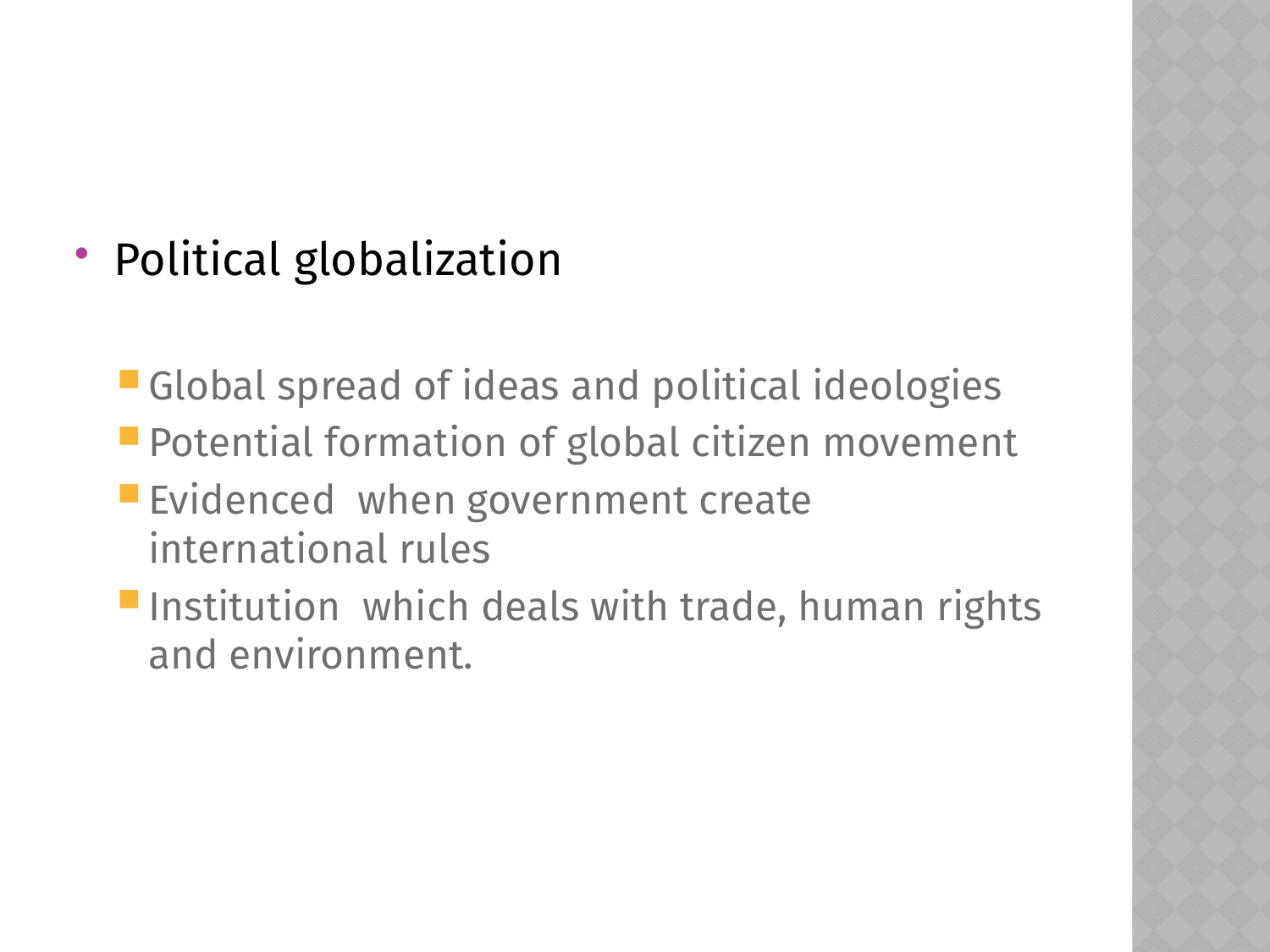

Political globalization

Global spread of ideas and political ideologies
Potential formation of global citizen movement
Evidenced  when government create international rules
Institution  which deals with trade, human rights and environment.